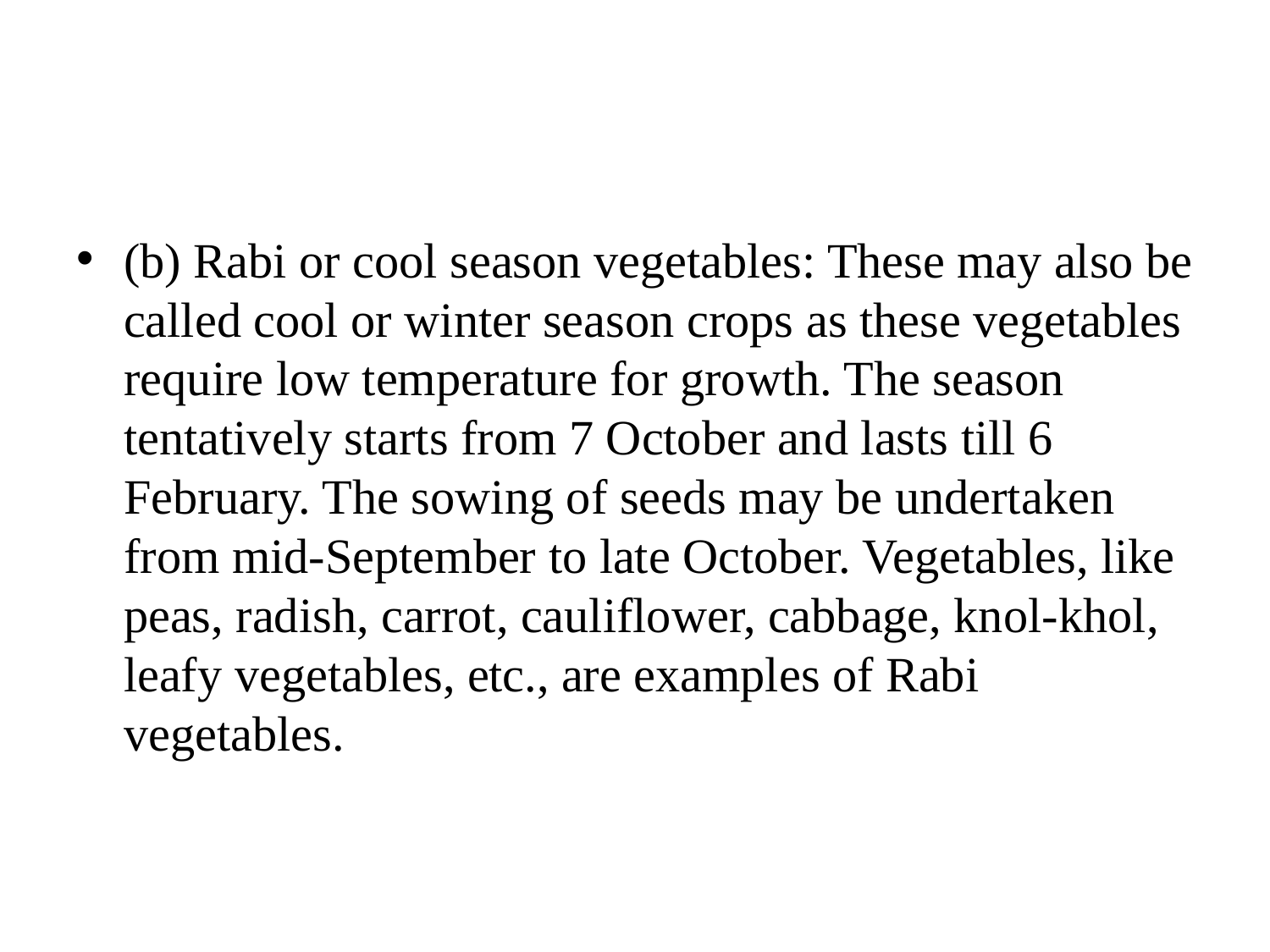

#
(b) Rabi or cool season vegetables: These may also be called cool or winter season crops as these vegetables require low temperature for growth. The season tentatively starts from 7 October and lasts till 6 February. The sowing of seeds may be undertaken from mid-September to late October. Vegetables, like peas, radish, carrot, cauliflower, cabbage, knol-khol, leafy vegetables, etc., are examples of Rabi vegetables.